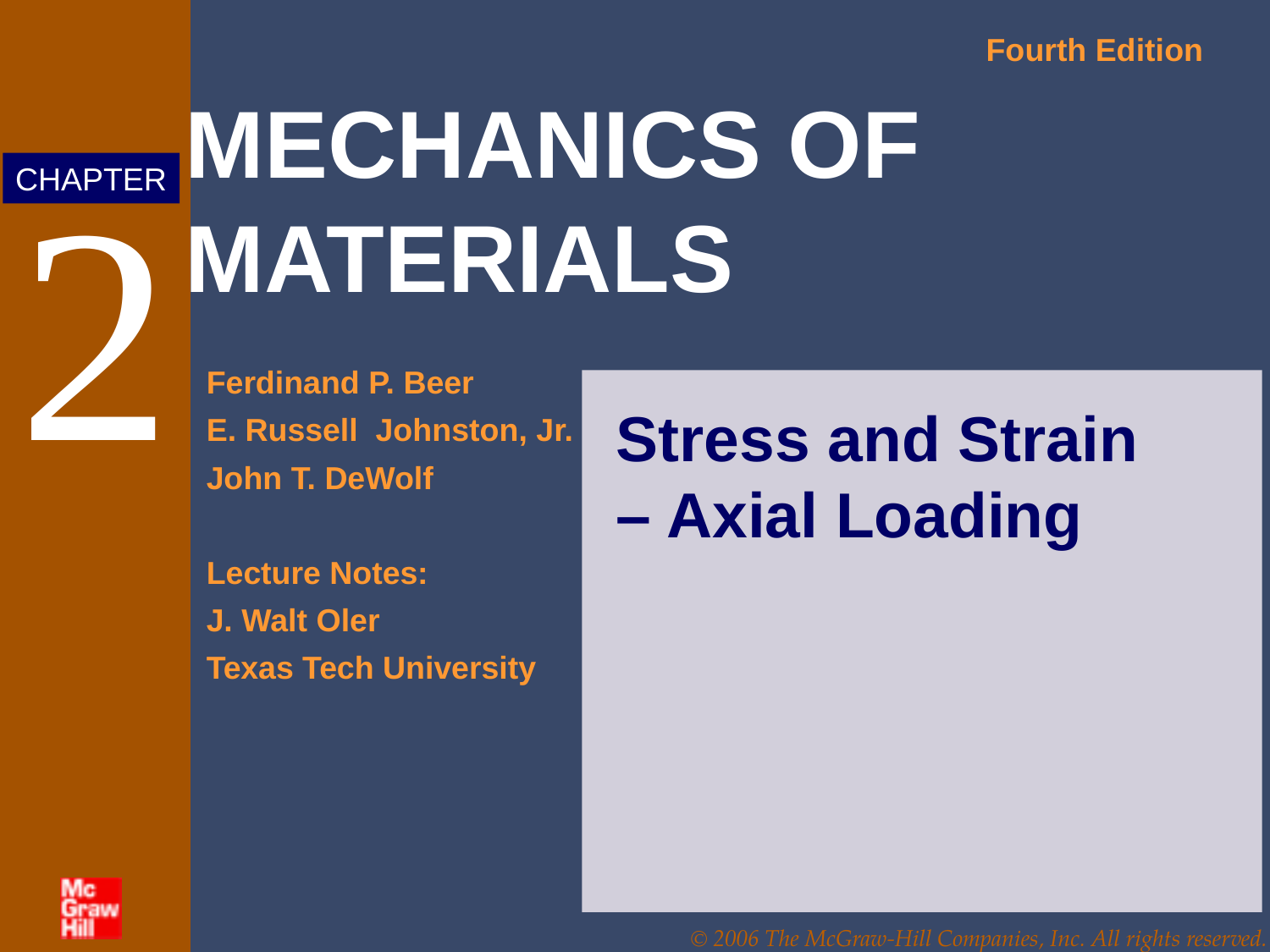

# 2
Stress and Strain – Axial Loading